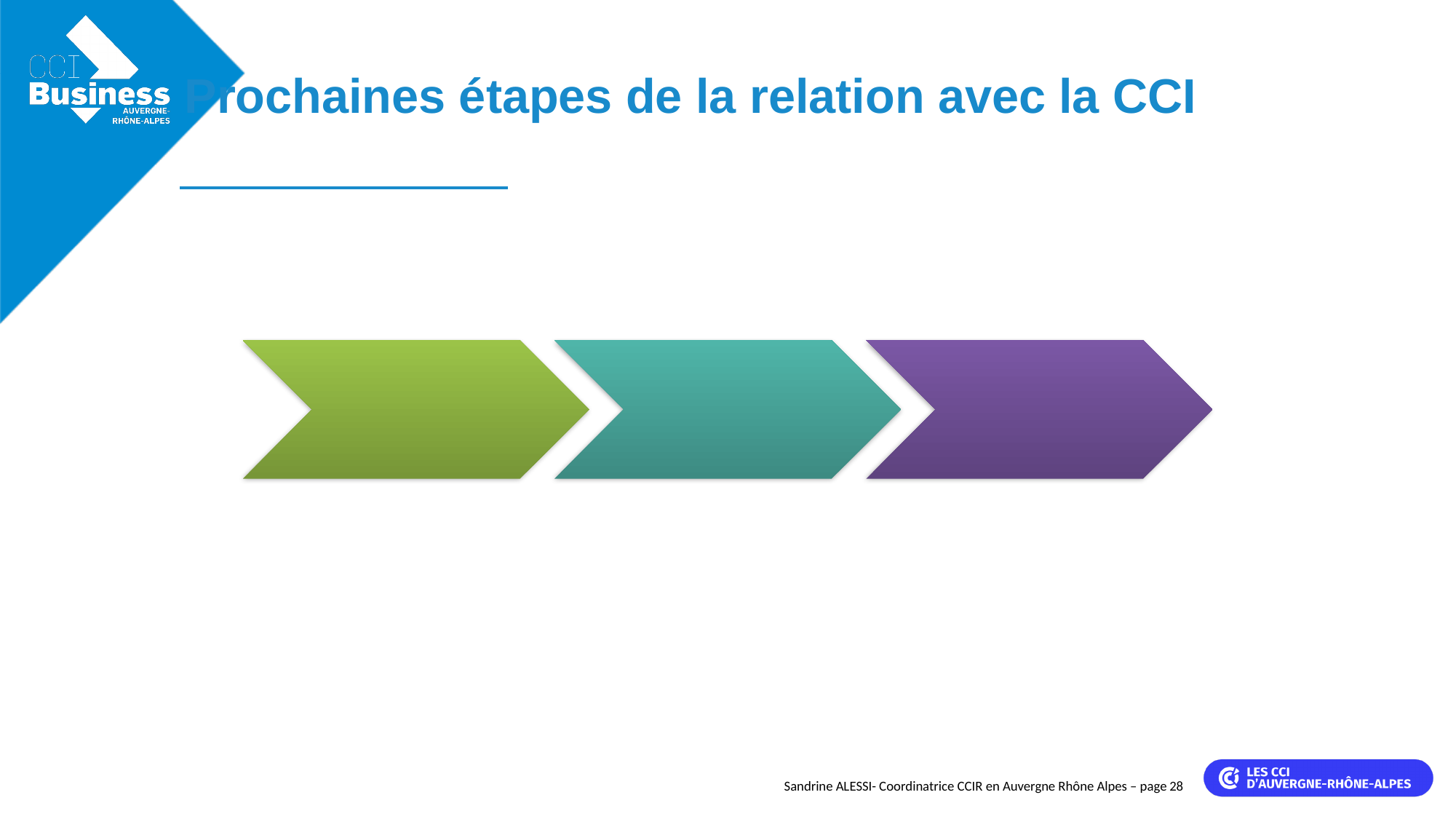

Prochaines étapes de la relation avec la CCI

Sandrine ALESSI- Coordinatrice CCIR en Auvergne Rhône Alpes – page 28